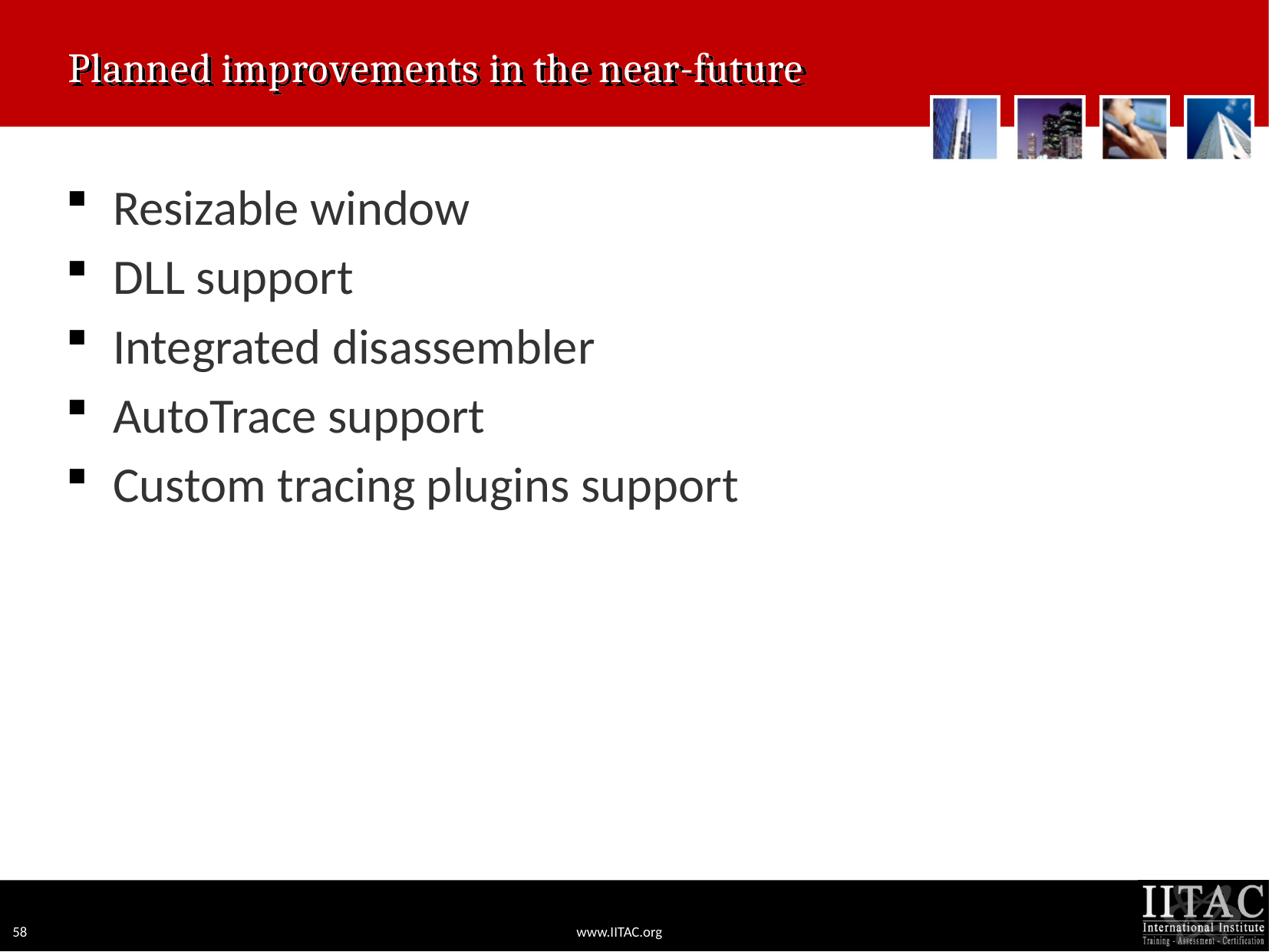

# Planned improvements in the near-future
Resizable window
DLL support
Integrated disassembler
AutoTrace support
Custom tracing plugins support
58
www.IITAC.org